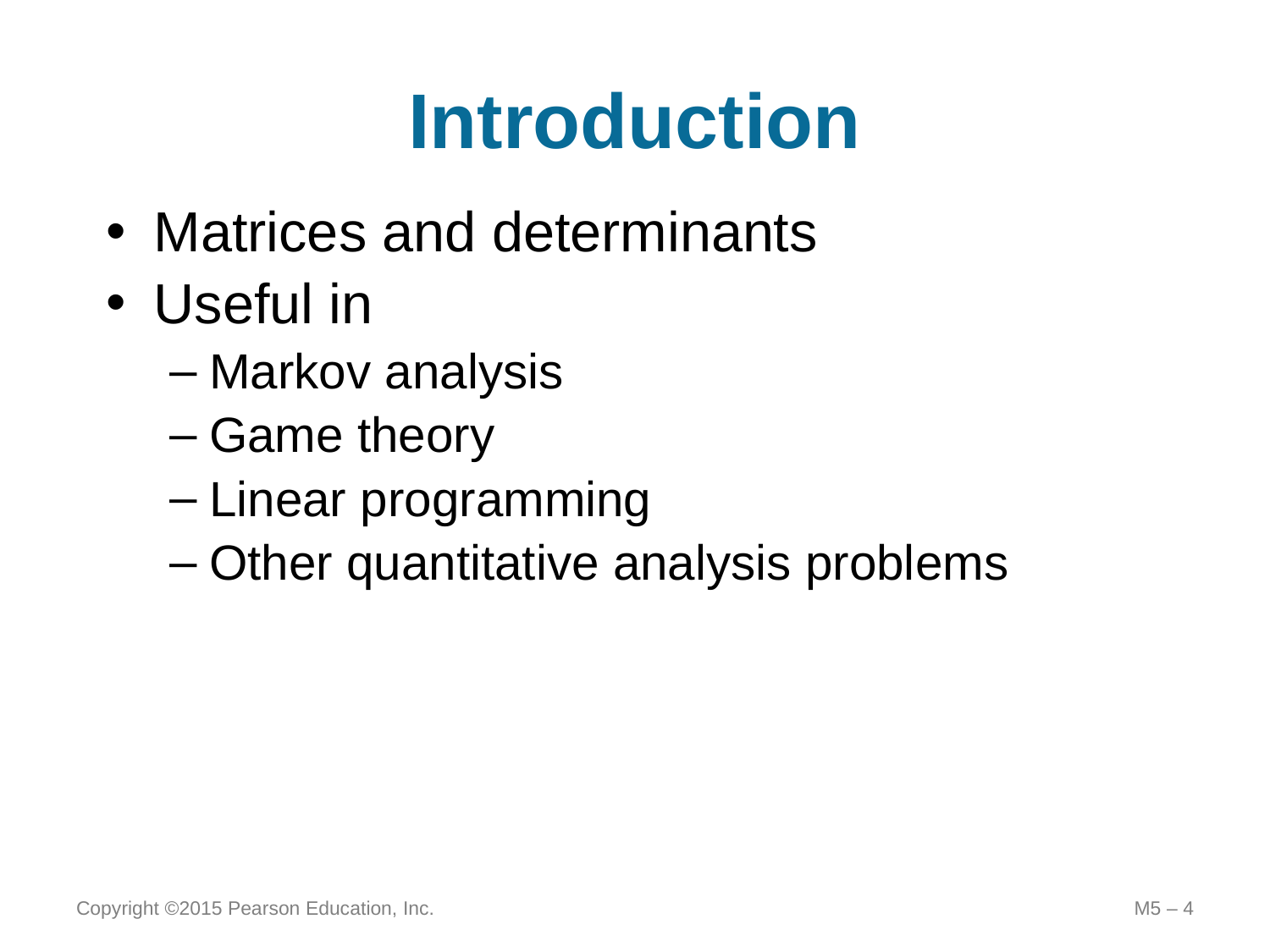

# Introduction
Matrices and determinants
Useful in
Markov analysis
Game theory
Linear programming
Other quantitative analysis problems
Copyright ©2015 Pearson Education, Inc.
M5 – 4